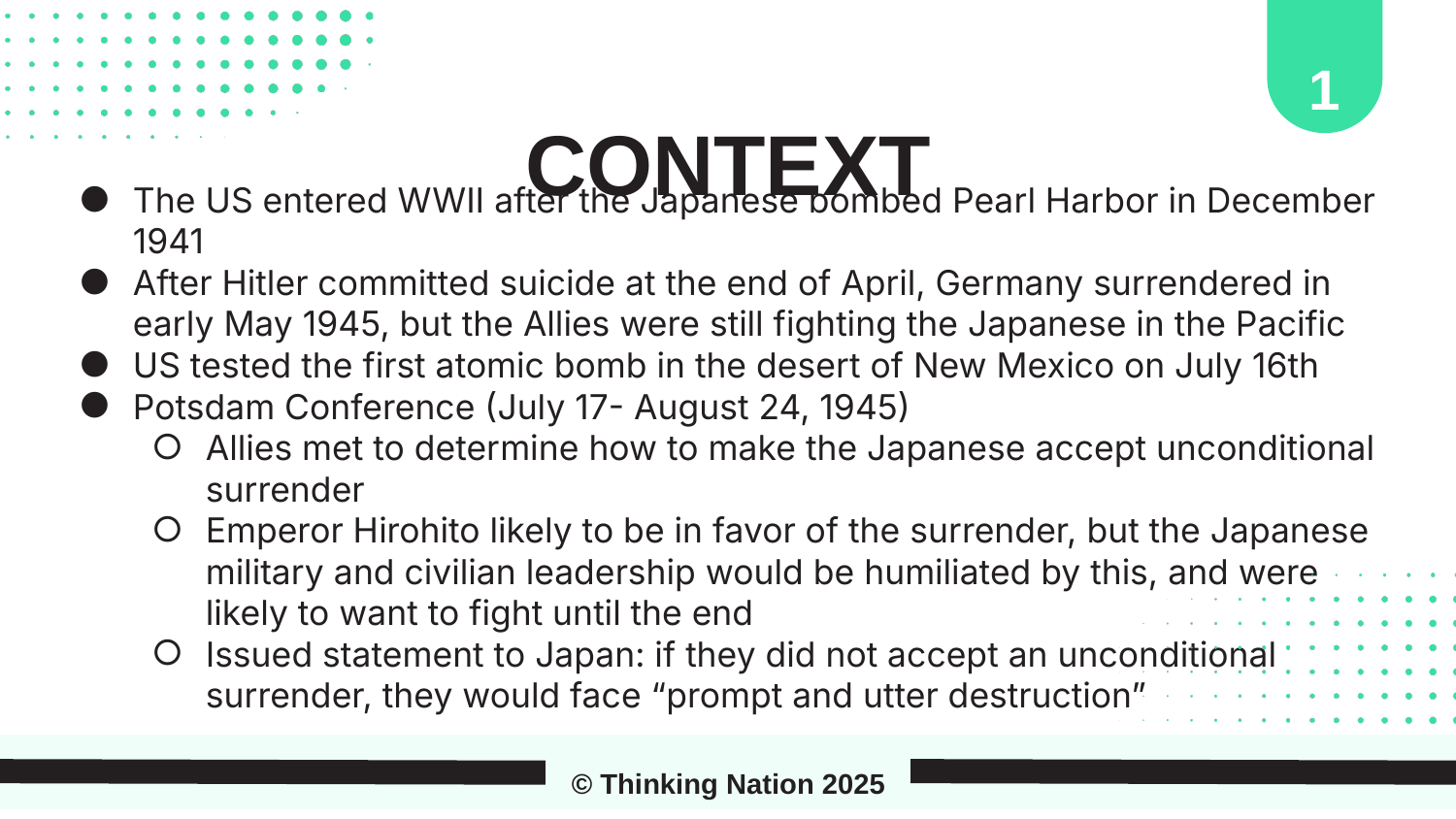

1
CONTEXT
The US entered WWII after the Japanese bombed Pearl Harbor in December 1941
After Hitler committed suicide at the end of April, Germany surrendered in early May 1945, but the Allies were still fighting the Japanese in the Pacific
US tested the first atomic bomb in the desert of New Mexico on July 16th
Potsdam Conference (July 17- August 24, 1945)
Allies met to determine how to make the Japanese accept unconditional surrender
Emperor Hirohito likely to be in favor of the surrender, but the Japanese military and civilian leadership would be humiliated by this, and were likely to want to fight until the end
Issued statement to Japan: if they did not accept an unconditional surrender, they would face “prompt and utter destruction”

© Thinking Nation 2025